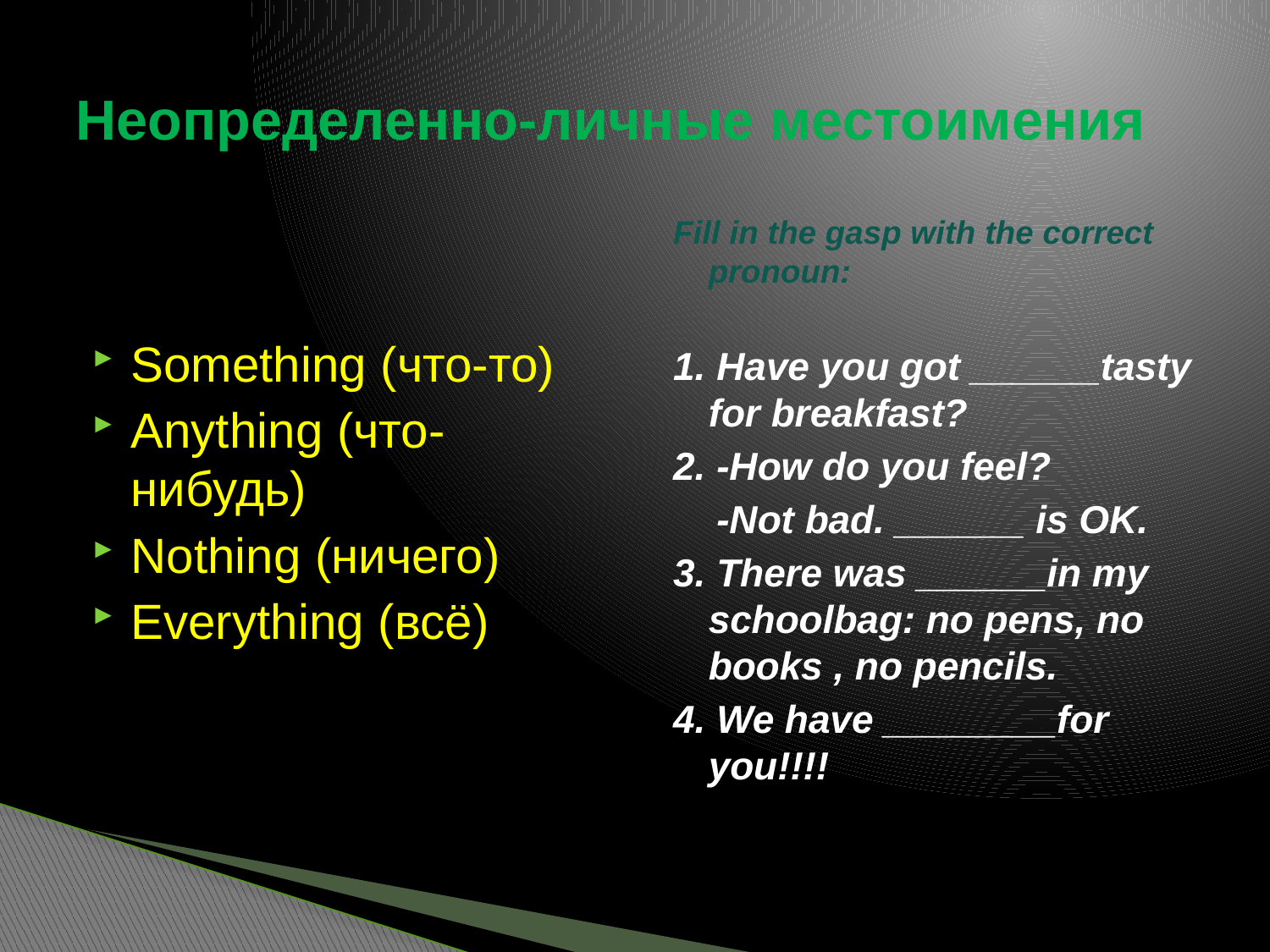

# Неопределенно-личные местоимения
Fill in the gasp with the correct pronoun:

1. Have you got ______tasty for breakfast?
2. -How do you feel?
    -Not bad. ______ is OK.
3. There was ______in my schoolbag: no pens, no books , no pencils.
4. We have ________for you!!!!
Something (что-то)
Anything (что-нибудь)
Nothing (ничего)
Everything (всё)